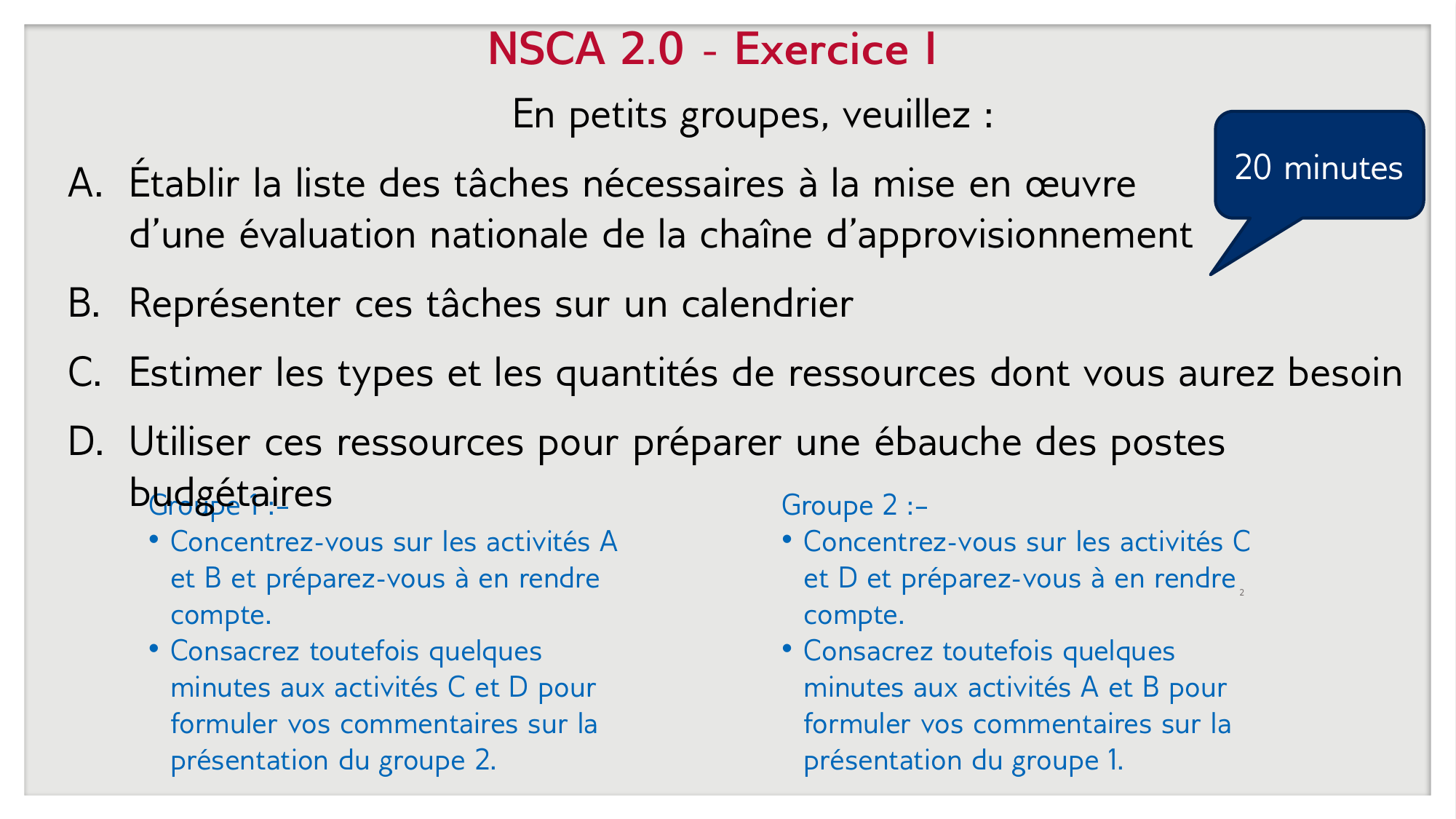

# NSCA 2.0 - Exercice I
En petits groupes, veuillez :
Établir la liste des tâches nécessaires à la mise en œuvre
d’une évaluation nationale de la chaîne d’approvisionnement
Représenter ces tâches sur un calendrier
Estimer les types et les quantités de ressources dont vous aurez besoin
Utiliser ces ressources pour préparer une ébauche des postes budgétaires
20 minutes
Groupe 1 :–
Concentrez-vous sur les activités A et B et préparez-vous à en rendre compte.
Consacrez toutefois quelques minutes aux activités C et D pour formuler vos commentaires sur la présentation du groupe 2.
Groupe 2 :–
Concentrez-vous sur les activités C et D et préparez-vous à en rendre compte.
Consacrez toutefois quelques minutes aux activités A et B pour formuler vos commentaires sur la présentation du groupe 1.
2